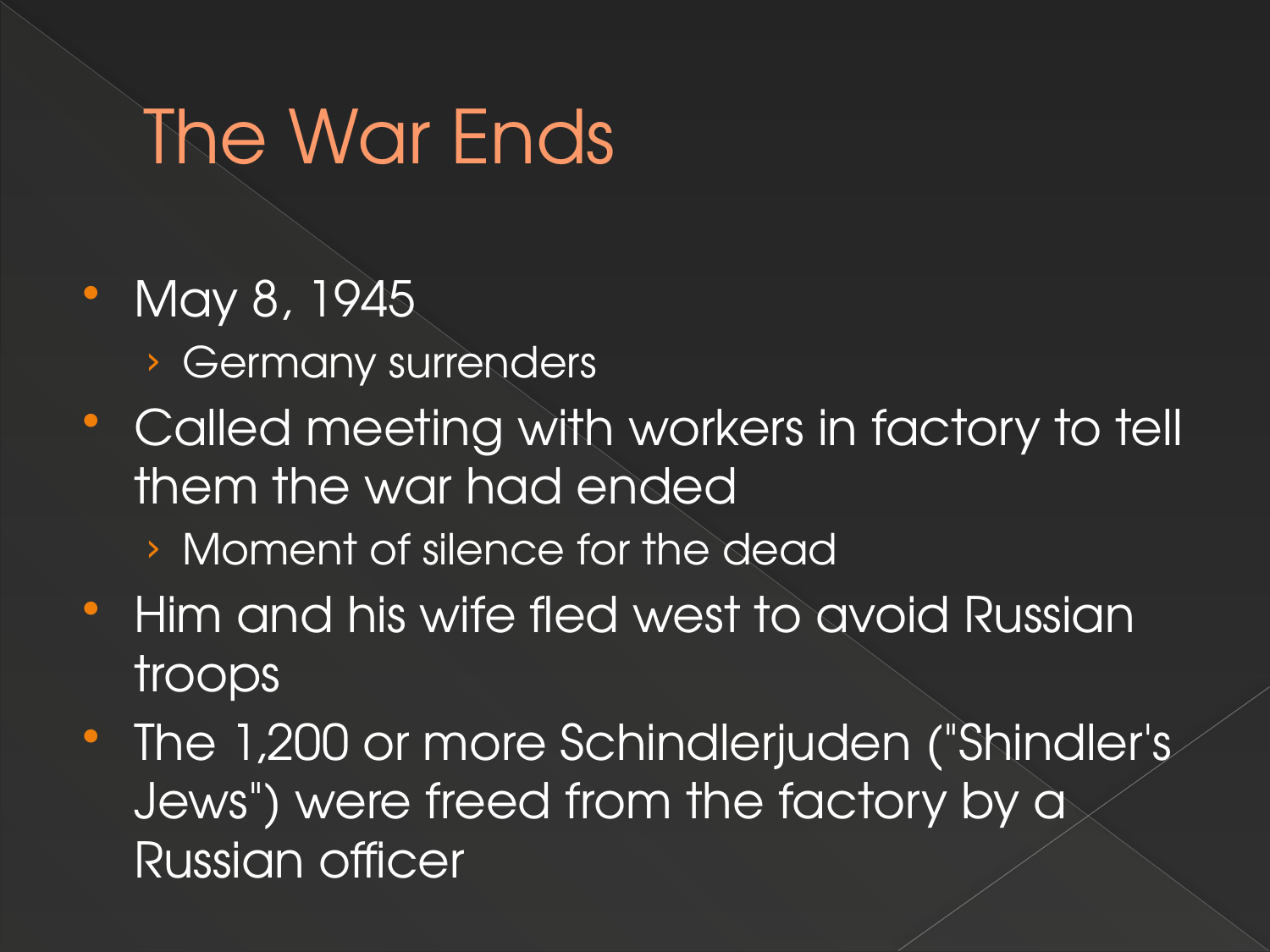

# The War Ends
May 8, 1945
Germany surrenders
Called meeting with workers in factory to tell them the war had ended
Moment of silence for the dead
Him and his wife fled west to avoid Russian troops
The 1,200 or more Schindlerjuden ("Shindler's Jews") were freed from the factory by a Russian officer